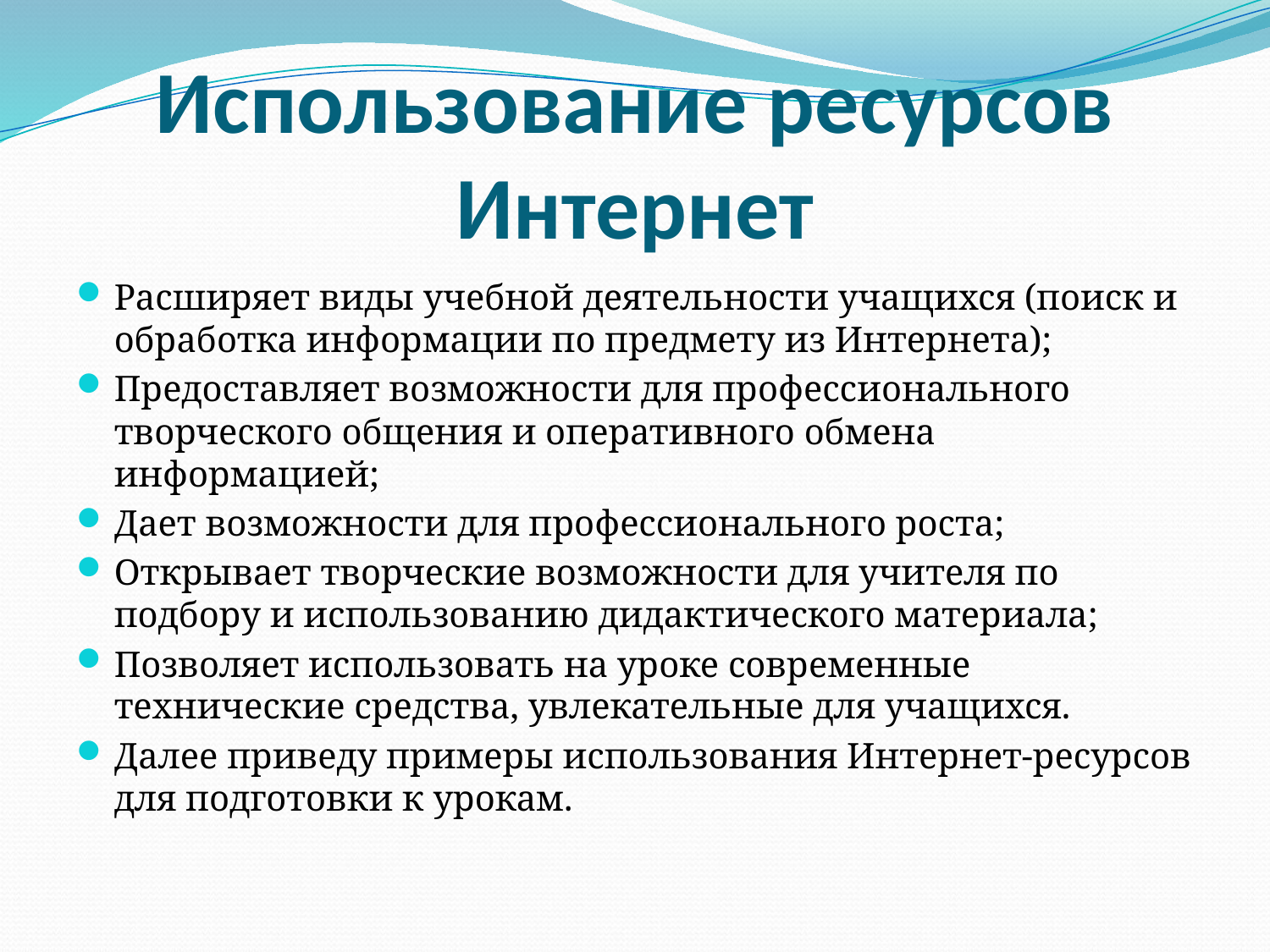

# Использование ресурсов Интернет
Расширяет виды учебной деятельности учащихся (поиск и обработка информации по предмету из Интернета);
Предоставляет возможности для профессионального творческого общения и оперативного обмена информацией;
Дает возможности для профессионального роста;
Открывает творческие возможности для учителя по подбору и использованию дидактического материала;
Позволяет использовать на уроке современные технические средства, увлекательные для учащихся.
Далее приведу примеры использования Интернет-ресурсов для подготовки к урокам.